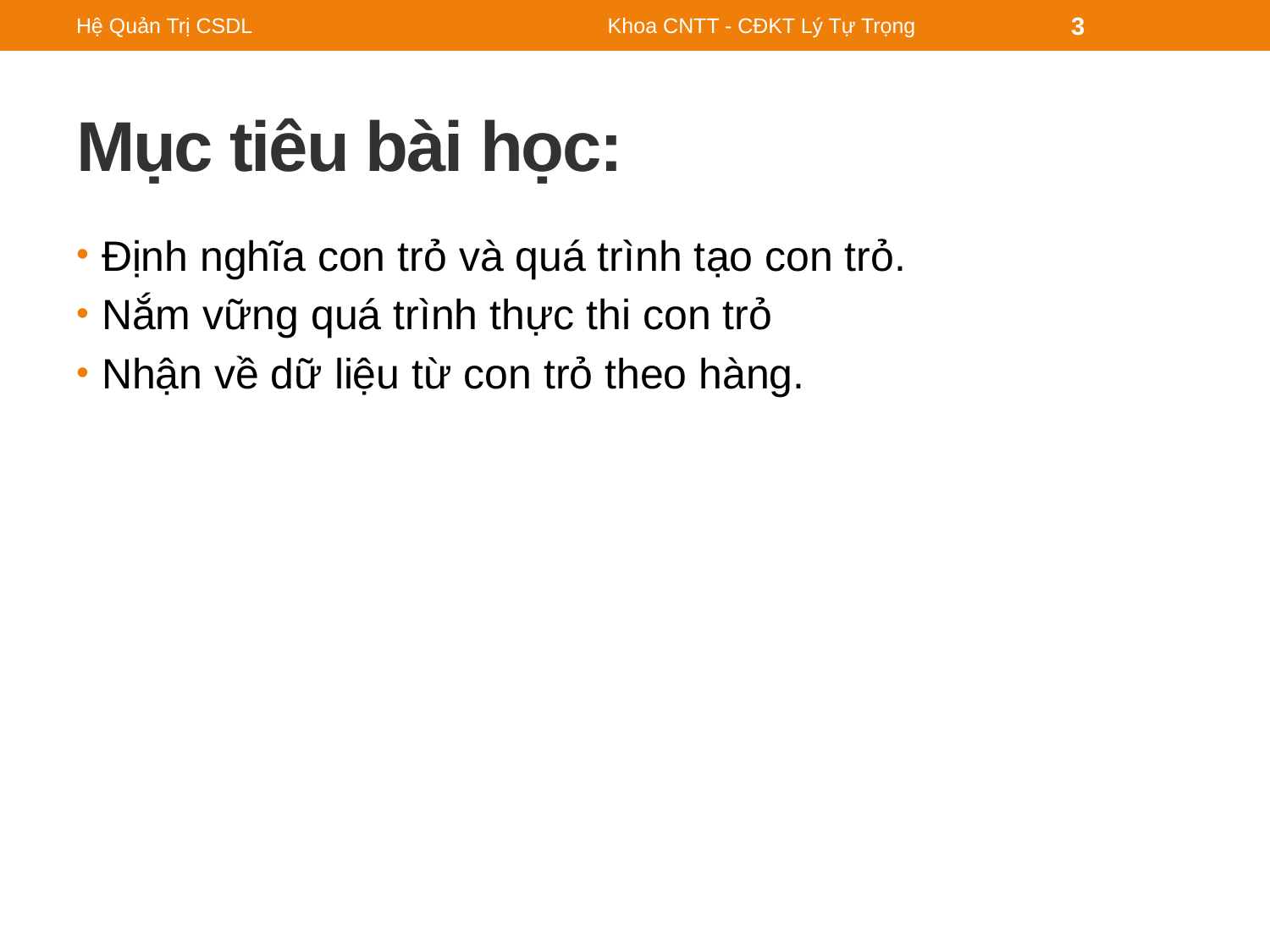

Hệ Quản Trị CSDL
Khoa CNTT - CĐKT Lý Tự Trọng
3
# Mục tiêu bài học:
Định nghĩa con trỏ và quá trình tạo con trỏ.
Nắm vững quá trình thực thi con trỏ
Nhận về dữ liệu từ con trỏ theo hàng.